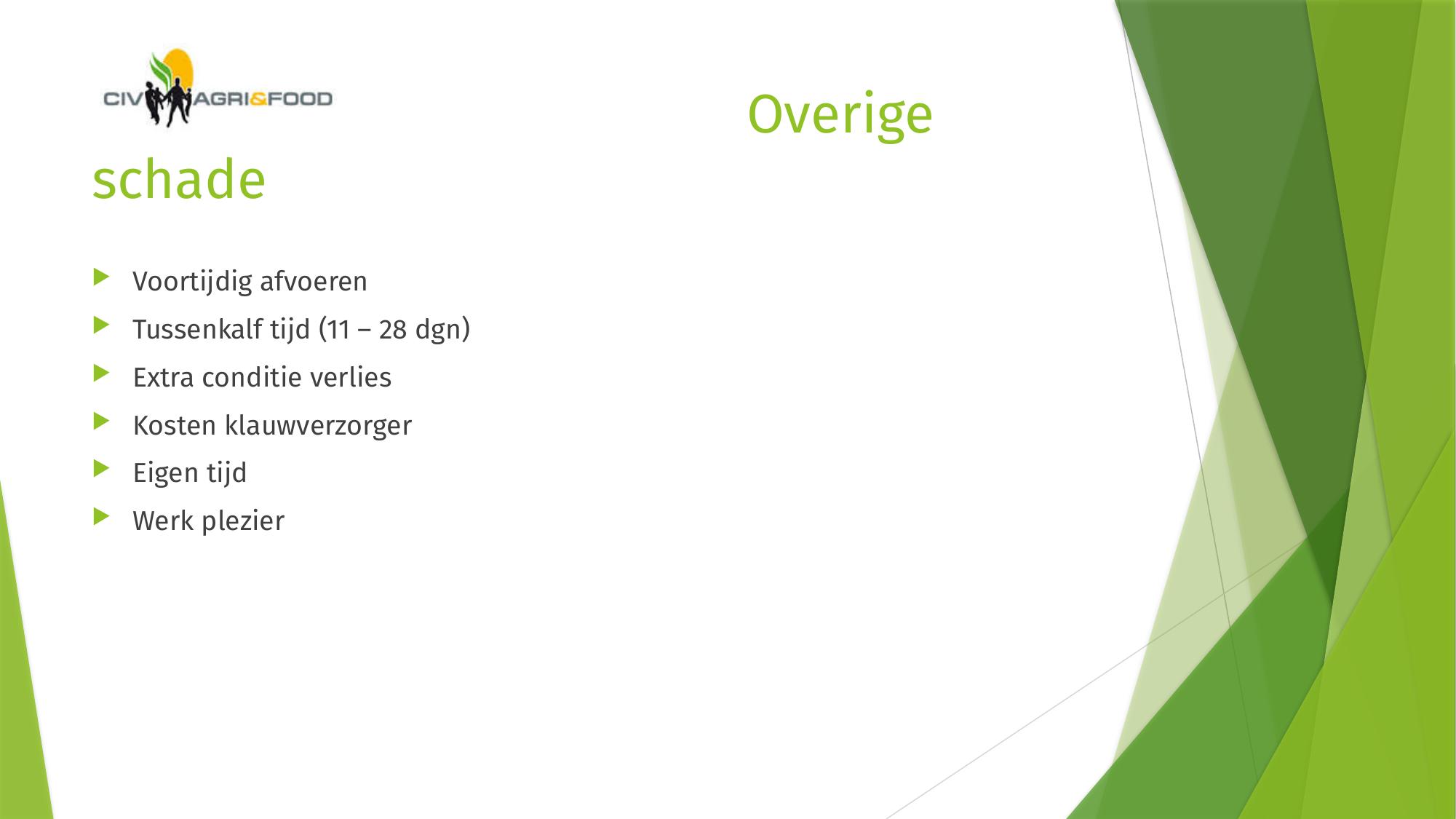

# Overige schade
Voortijdig afvoeren
Tussenkalf tijd (11 – 28 dgn)
Extra conditie verlies
Kosten klauwverzorger
Eigen tijd
Werk plezier